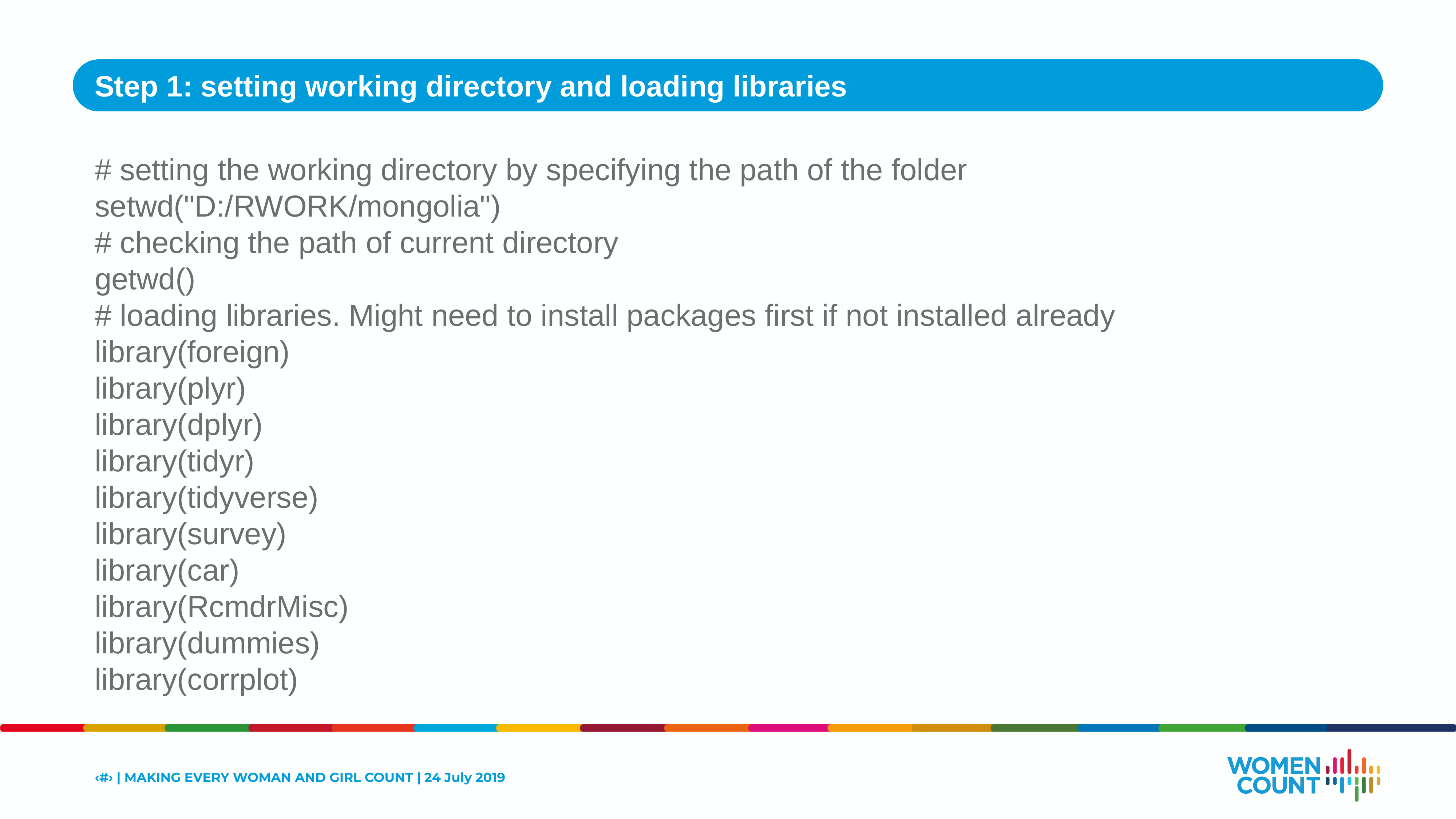

Step 1: setting working directory and loading libraries
# setting the working directory by specifying the path of the folder setwd("D:/RWORK/mongolia")
# checking the path of current directory
getwd()
# loading libraries. Might need to install packages first if not installed already
library(foreign)
library(plyr)
library(dplyr)
library(tidyr)
library(tidyverse)
library(survey)
library(car)
library(RcmdrMisc)
library(dummies)
library(corrplot)

‹#› | MAKING EVERY WOMAN AND GIRL COUNT | 24 July 2019